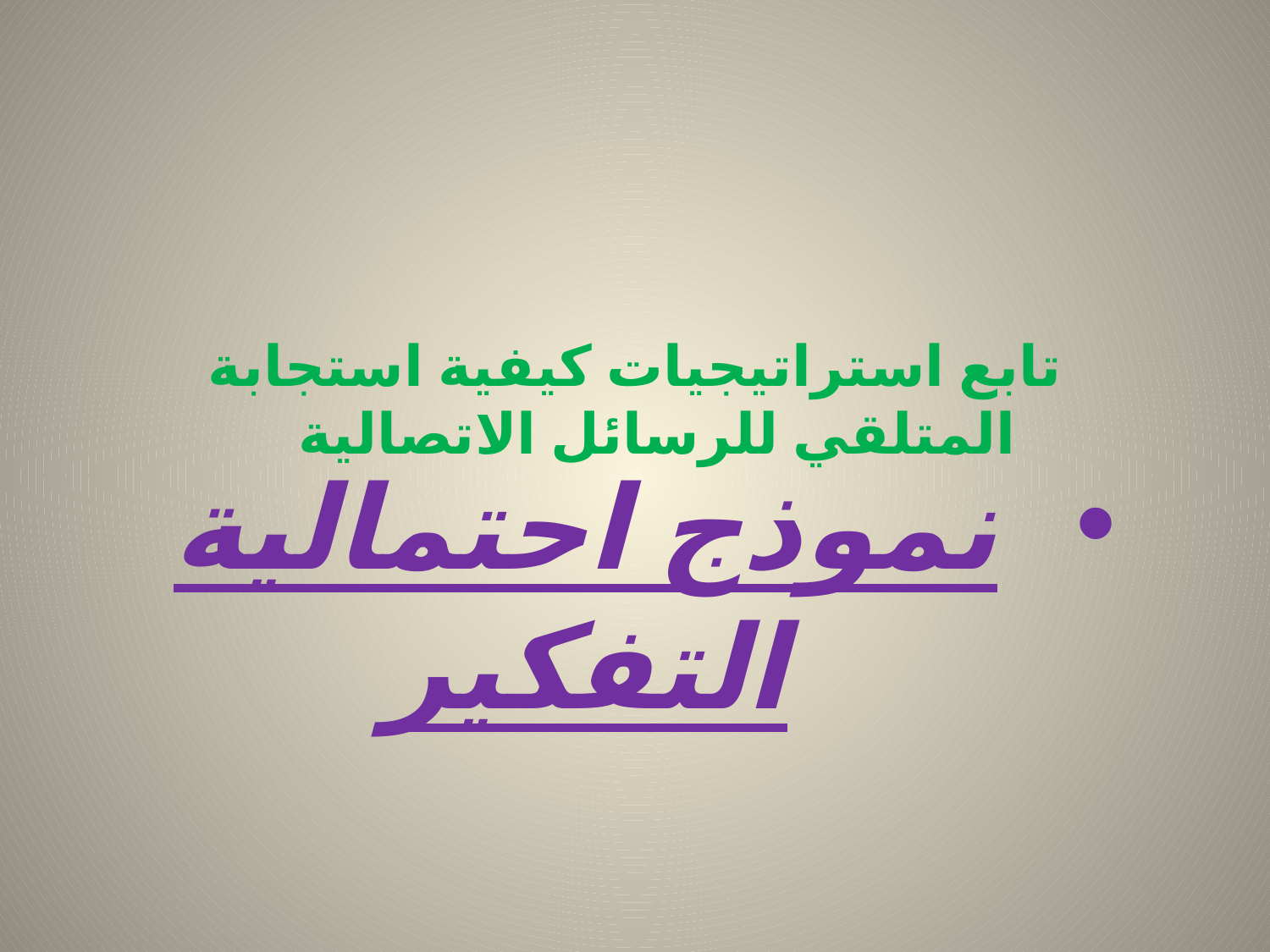

# تابع استراتيجيات كيفية استجابة المتلقي للرسائل الاتصالية
نموذج احتمالية التفكير